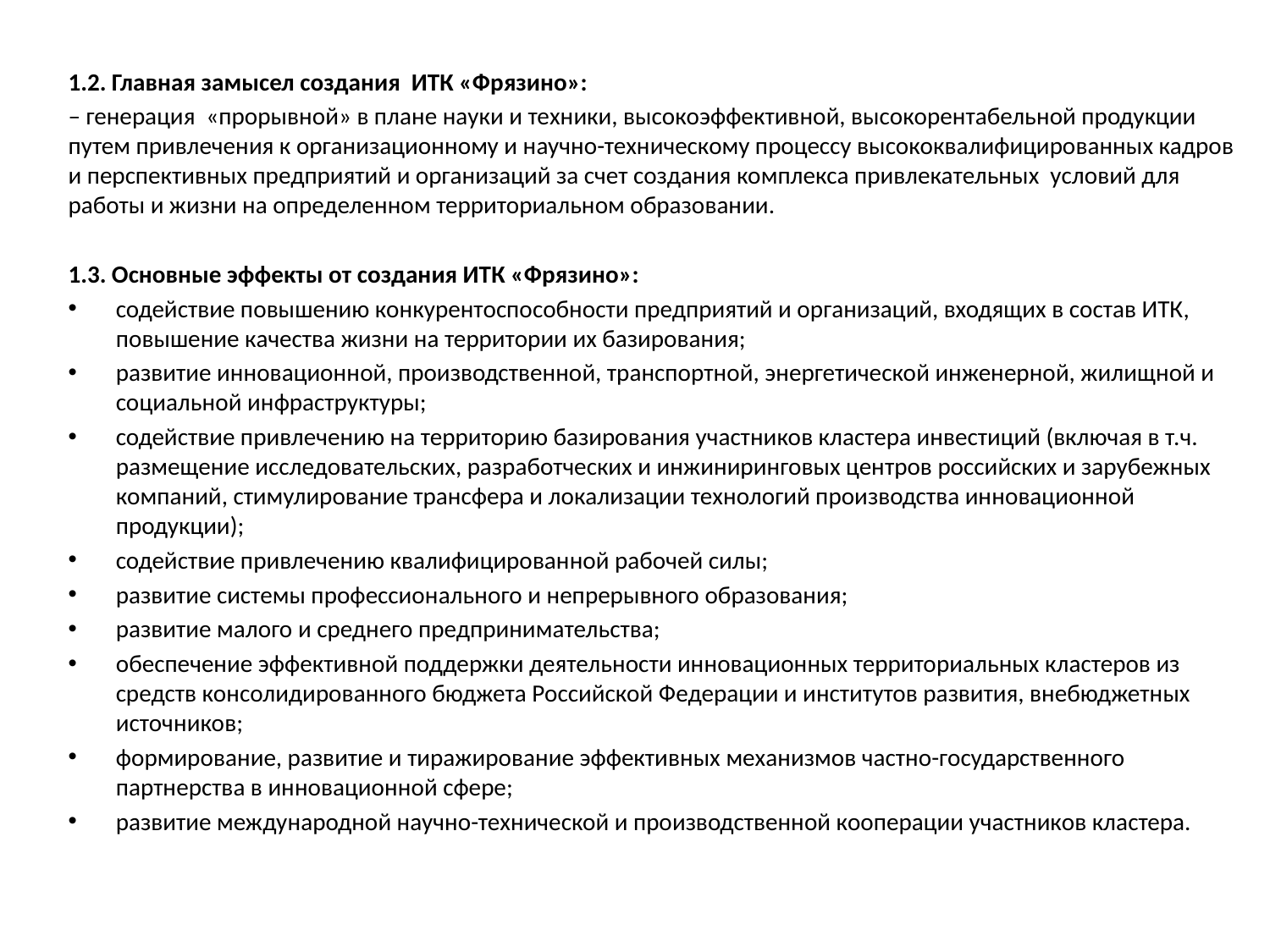

1.2. Главная замысел создания  ИТК «Фрязино»:
– генерация  «прорывной» в плане науки и техники, высокоэффективной, высокорентабельной продукции путем привлечения к организационному и научно-техническому процессу высококвалифицированных кадров и перспективных предприятий и организаций за счет создания комплекса привлекательных  условий для работы и жизни на определенном территориальном образовании.

1.3. Основные эффекты от создания ИТК «Фрязино»:
содействие повышению конкурентоспособности предприятий и организаций, входящих в состав ИТК, повышение качества жизни на территории их базирования;
развитие инновационной, производственной, транспортной, энергетической инженерной, жилищной и социальной инфраструктуры;
содействие привлечению на территорию базирования участников кластера инвестиций (включая в т.ч. размещение исследовательских, разработческих и инжиниринговых центров российских и зарубежных компаний, стимулирование трансфера и локализации технологий производства инновационной продукции);
содействие привлечению квалифицированной рабочей силы;
развитие системы профессионального и непрерывного образования;
развитие малого и среднего предпринимательства;
обеспечение эффективной поддержки деятельности инновационных территориальных кластеров из средств консолидированного бюджета Российской Федерации и институтов развития, внебюджетных источников;
формирование, развитие и тиражирование эффективных механизмов частно-государственного партнерства в инновационной сфере;
развитие международной научно-технической и производственной кооперации участников кластера.